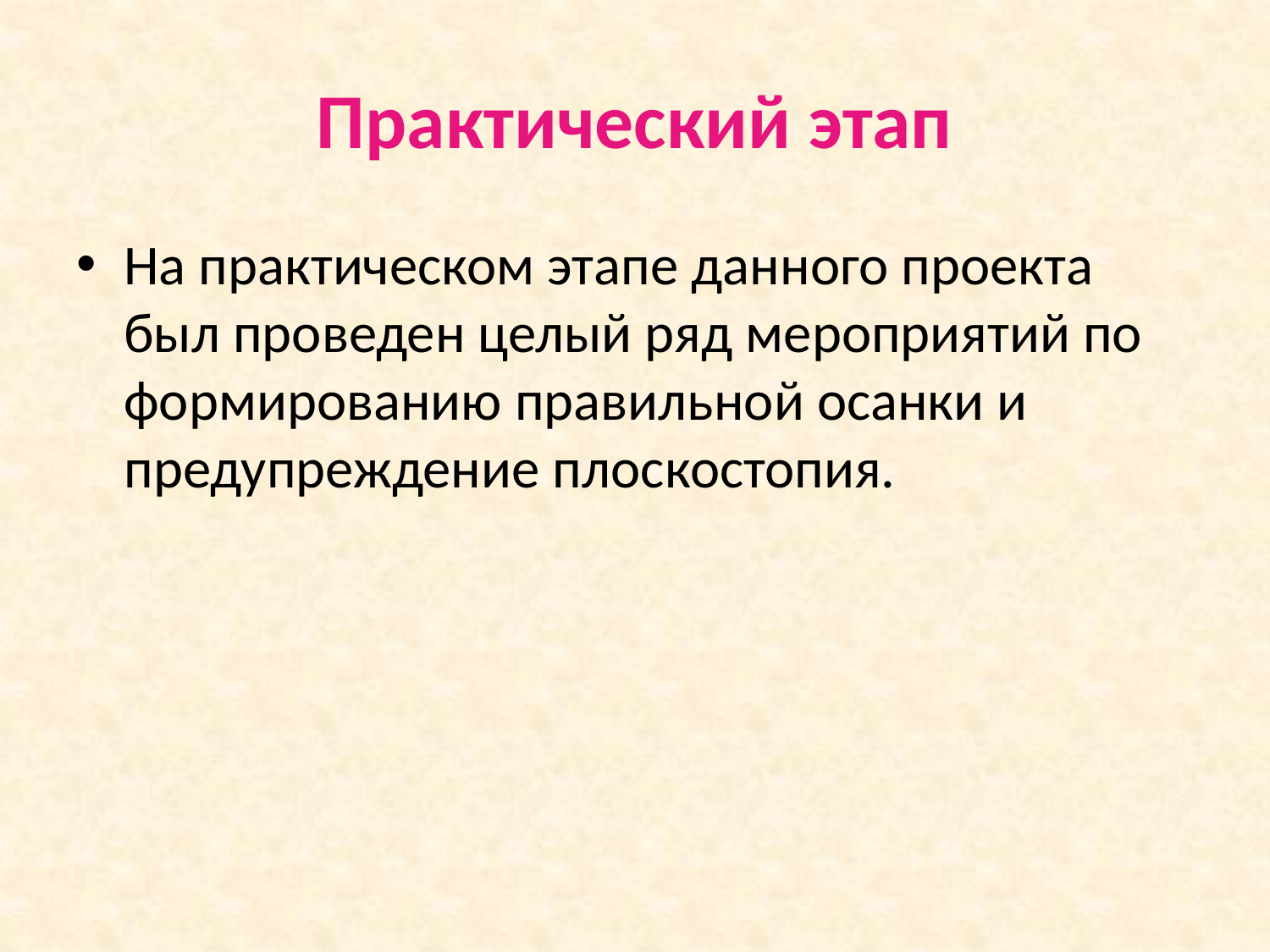

# Практический этап
На практическом этапе данного проекта был проведен целый ряд мероприятий по формированию правильной осанки и предупреждение плоскостопия.